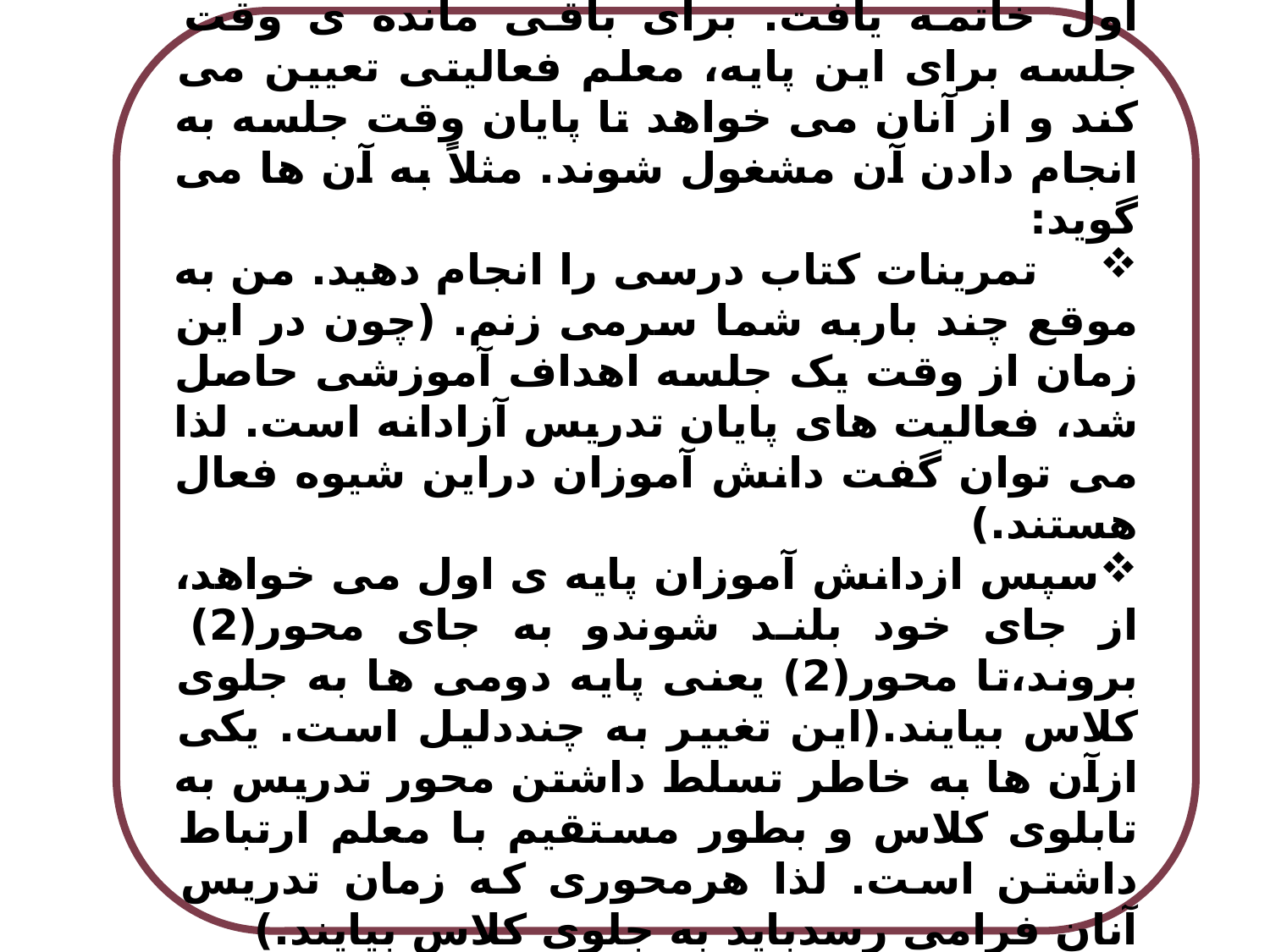

4- وقتی کارتدریس پس از(15)دقیقه درپایه ی اول خاتمه یافت. برای باقی مانده ی وقت جلسه برای این پایه، معلم فعالیتی تعیین می کند و از آنان می خواهد تا پایان وقت جلسه به انجام دادن آن مشغول شوند. مثلاً به آن ها می گوید:
    تمرینات کتاب درسی را انجام دهید. من به موقع چند باربه شما سرمی زنم. (چون در این زمان از وقت یک جلسه اهداف آموزشی حاصل شد، فعالیت های پایان تدریس آزادانه است. لذا می توان گفت دانش آموزان دراین شیوه فعال هستند.)
سپس ازدانش آموزان پایه ی اول می خواهد، از جای خود بلند شوندو به جای محور(2) بروند،تا محور(2) یعنی پایه دومی ها به جلوی کلاس بیایند.(این تغییر به چنددلیل است. یکی ازآن ها به خاطر تسلط داشتن محور تدریس به تابلوی کلاس و بطور مستقیم با معلم ارتباط داشتن است. لذا هرمحوری که زمان تدریس آنان فرامی رسدباید به جلوی کلاس بیایند.)